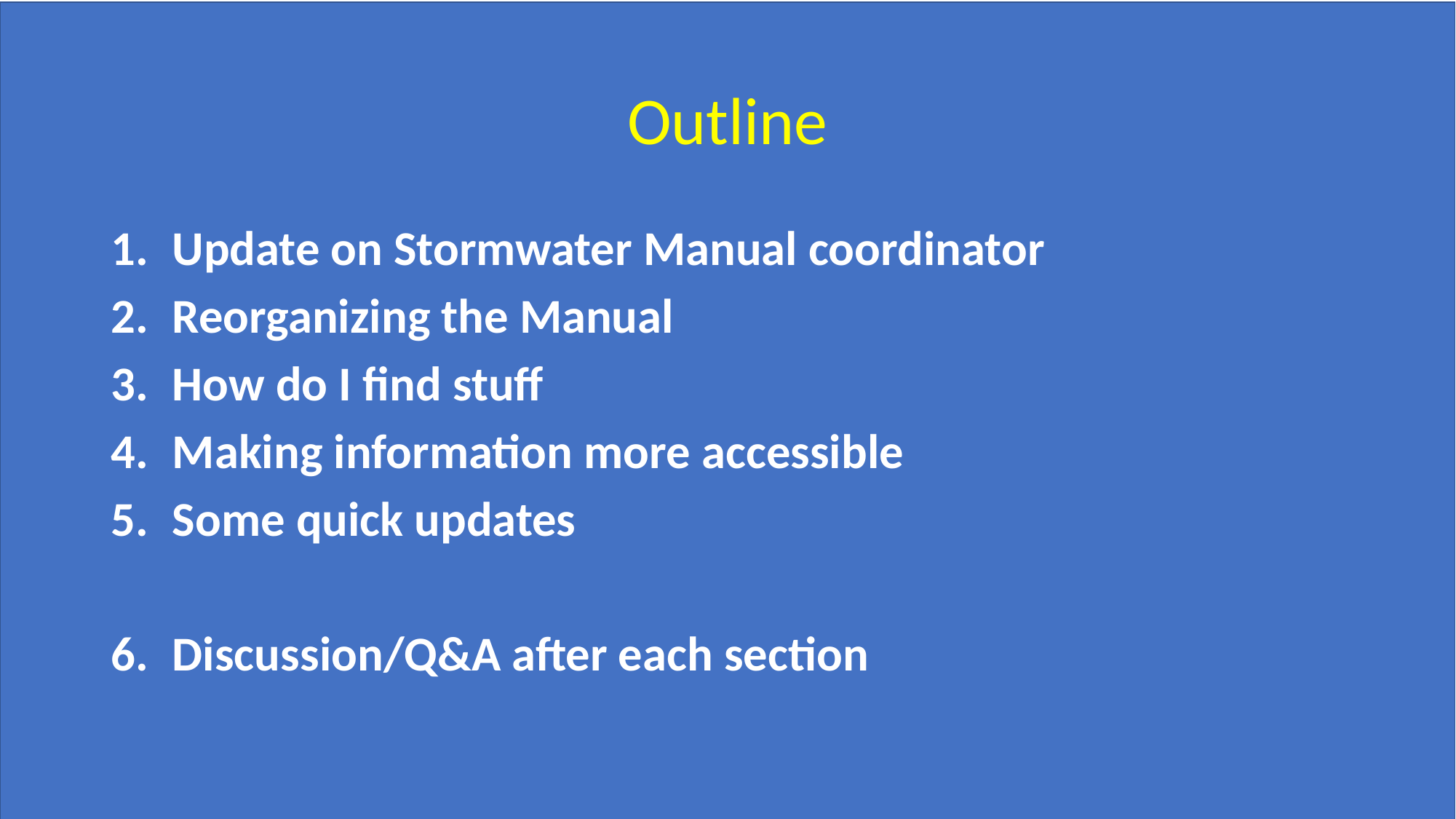

# Outline
Update on Stormwater Manual coordinator
Reorganizing the Manual
How do I find stuff
Making information more accessible
Some quick updates

Discussion/Q&A after each section